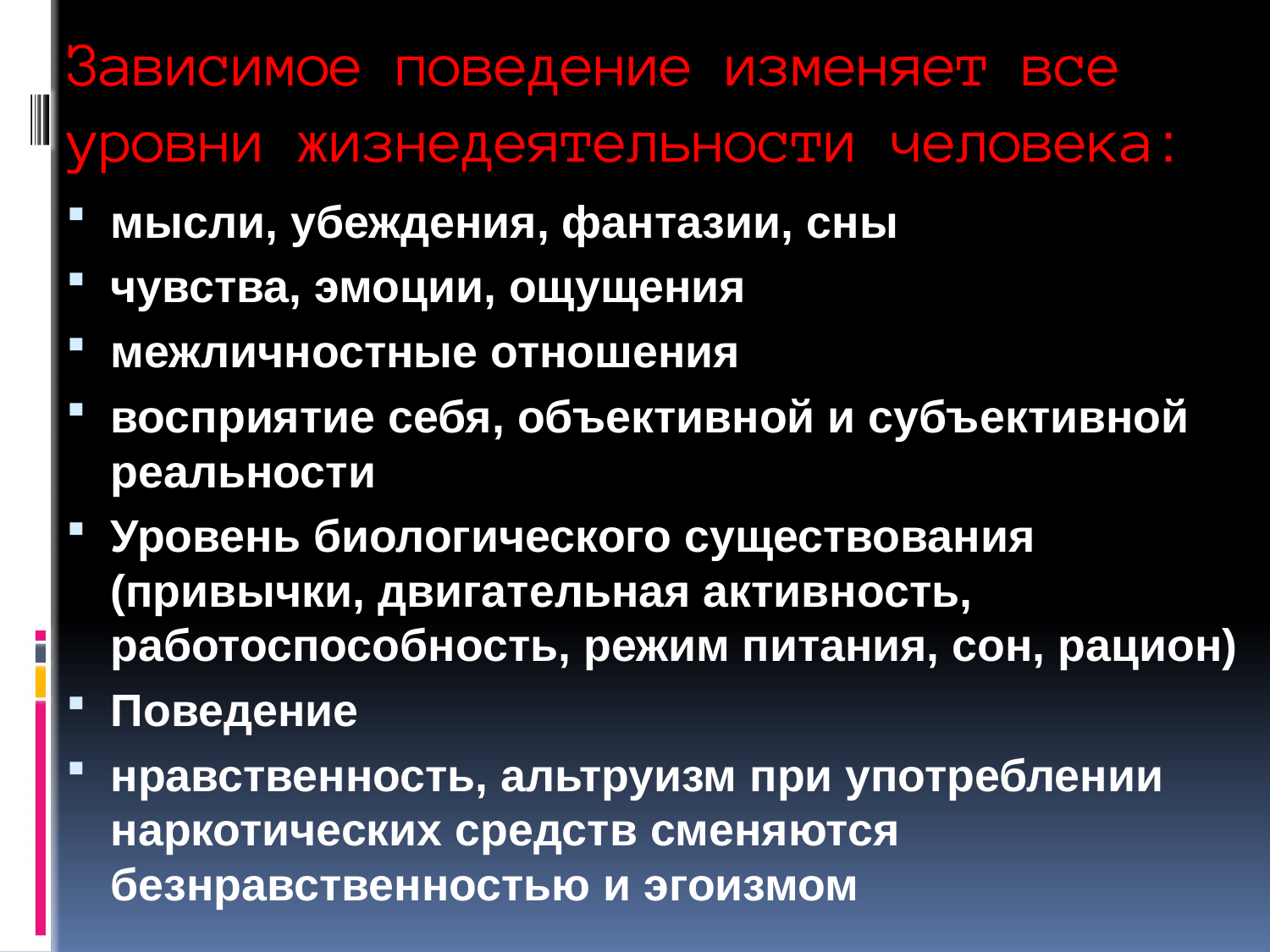

# Зависимое поведение изменяет все уровни жизнедеятельности человека:
мысли, убеждения, фантазии, сны
чувства, эмоции, ощущения
межличностные отношения
восприятие себя, объективной и субъективной реальности
Уровень биологического существования (привычки, двигательная активность, работоспособность, режим питания, сон, рацион)
Поведение
нравственность, альтруизм при употреблении наркотических средств сменяются безнравственностью и эгоизмом